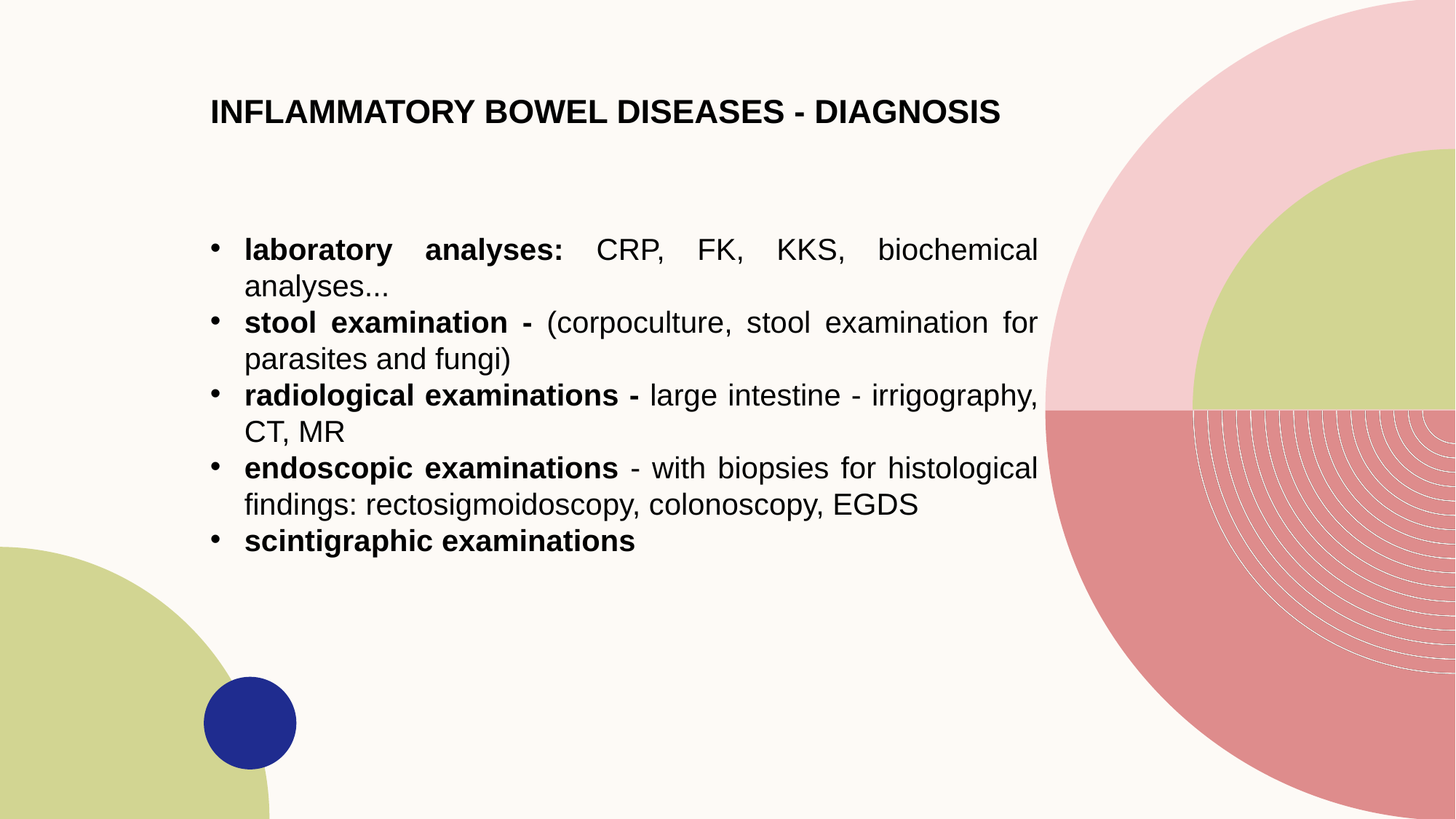

# Inflammatory bowel diseases - diagnosis ​ ​ ​
laboratory analyses: CRP, FK, KKS, biochemical analyses...
stool examination - (corpoculture, stool examination for parasites and fungi)
radiological examinations - large intestine - irrigography, CT, MR
endoscopic examinations - with biopsies for histological findings: rectosigmoidoscopy, colonoscopy, EGDS
scintigraphic examinations